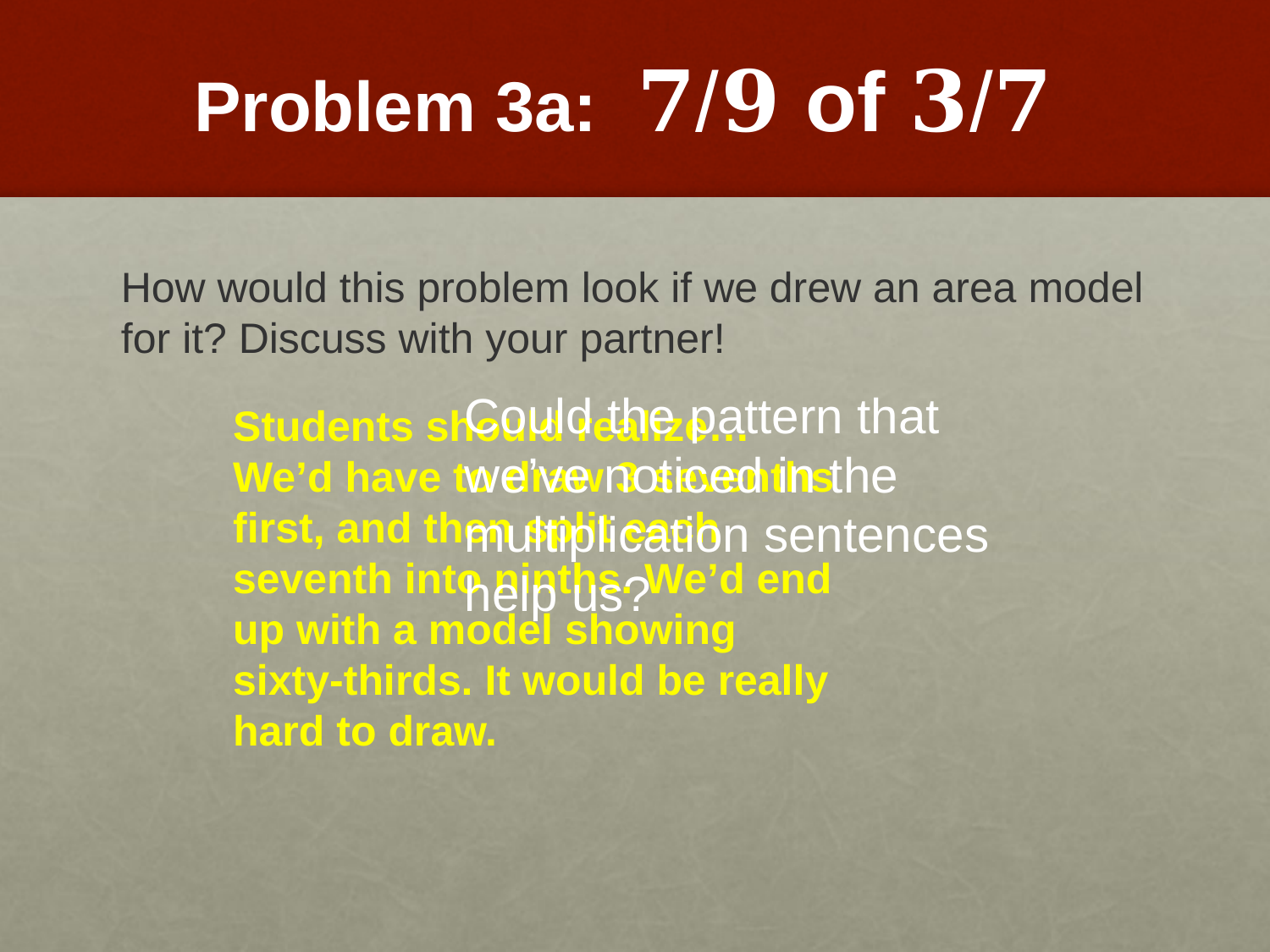

# Problem 3a:  𝟕/𝟗 of 𝟑/𝟕
How would this problem look if we drew an area model for it? Discuss with your partner!
Could the pattern that we’ve noticed in the multiplication sentences help us?
Students should realize…
We’d have to draw 3 sevenths first, and then split each seventh into ninths. We’d end up with a model showing sixty-thirds. It would be really hard to draw.